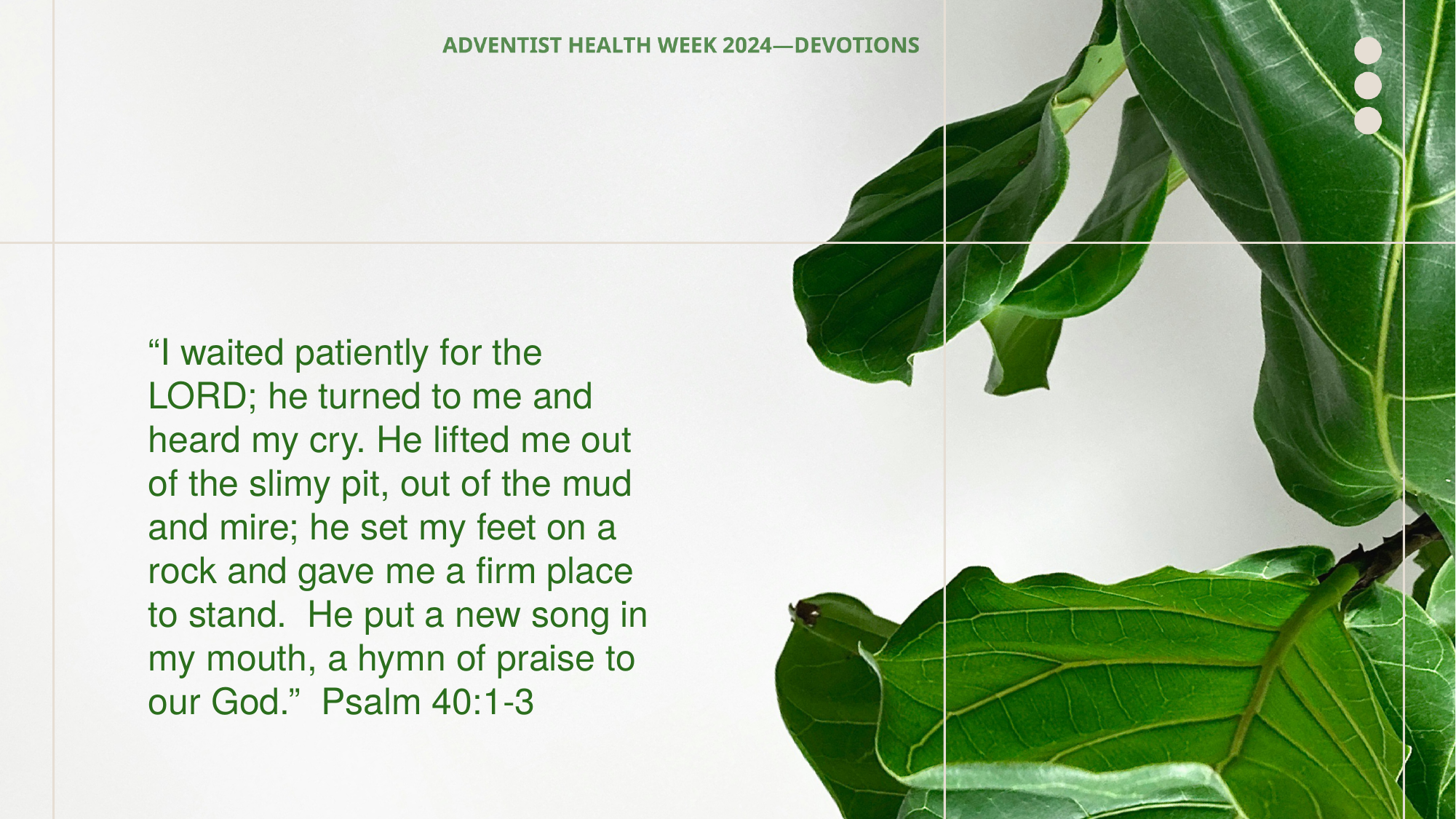

“I waited patiently for the LORD; he turned to me and heard my cry. He lifted me out of the slimy pit, out of the mud and mire; he set my feet on a rock and gave me a firm place to stand.  He put a new song in my mouth, a hymn of praise to our God.”  Psalm 40:1-3